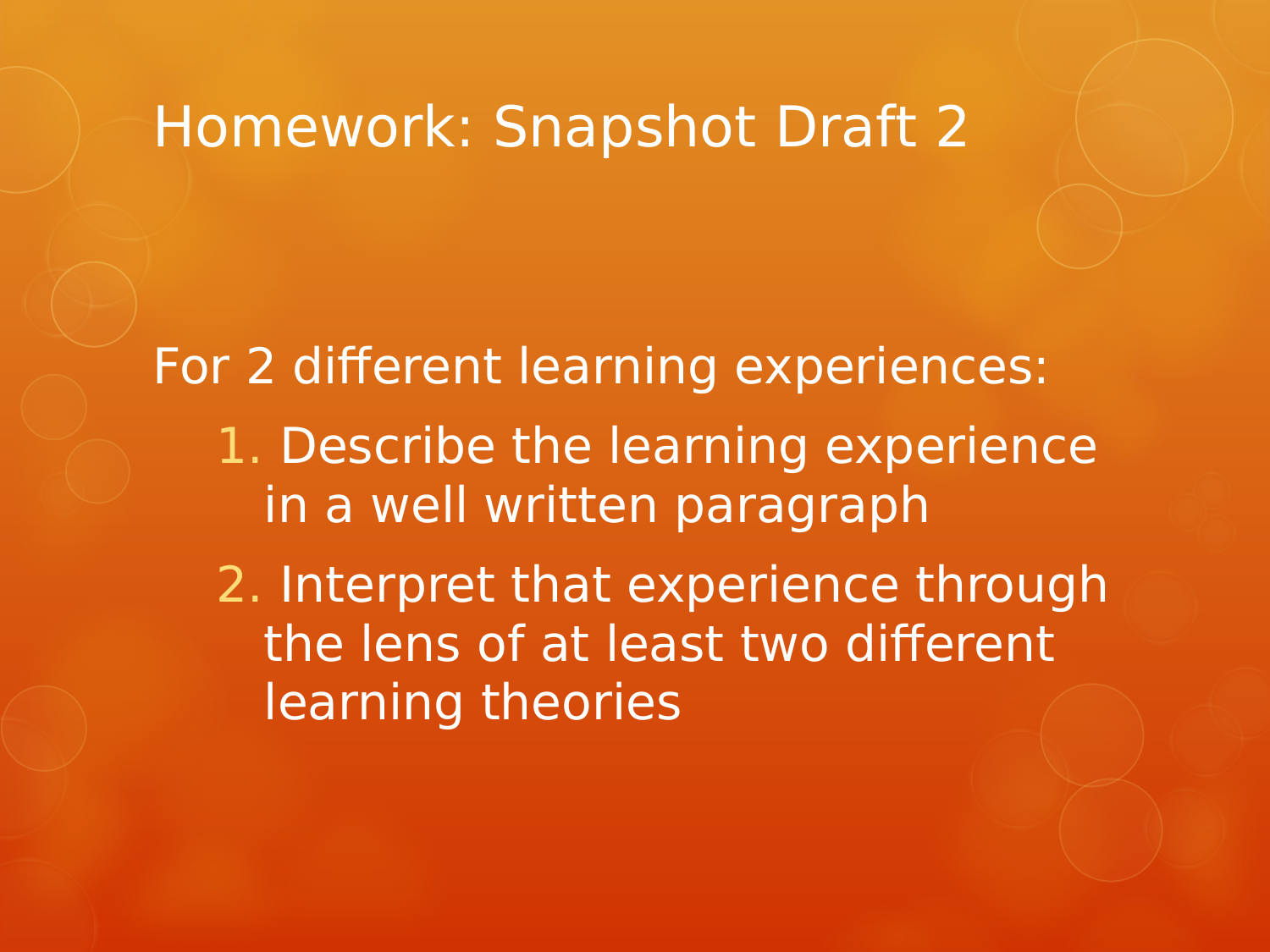

# Homework: Snapshot Draft 2
For 2 different learning experiences:
 Describe the learning experience in a well written paragraph
 Interpret that experience through the lens of at least two different learning theories